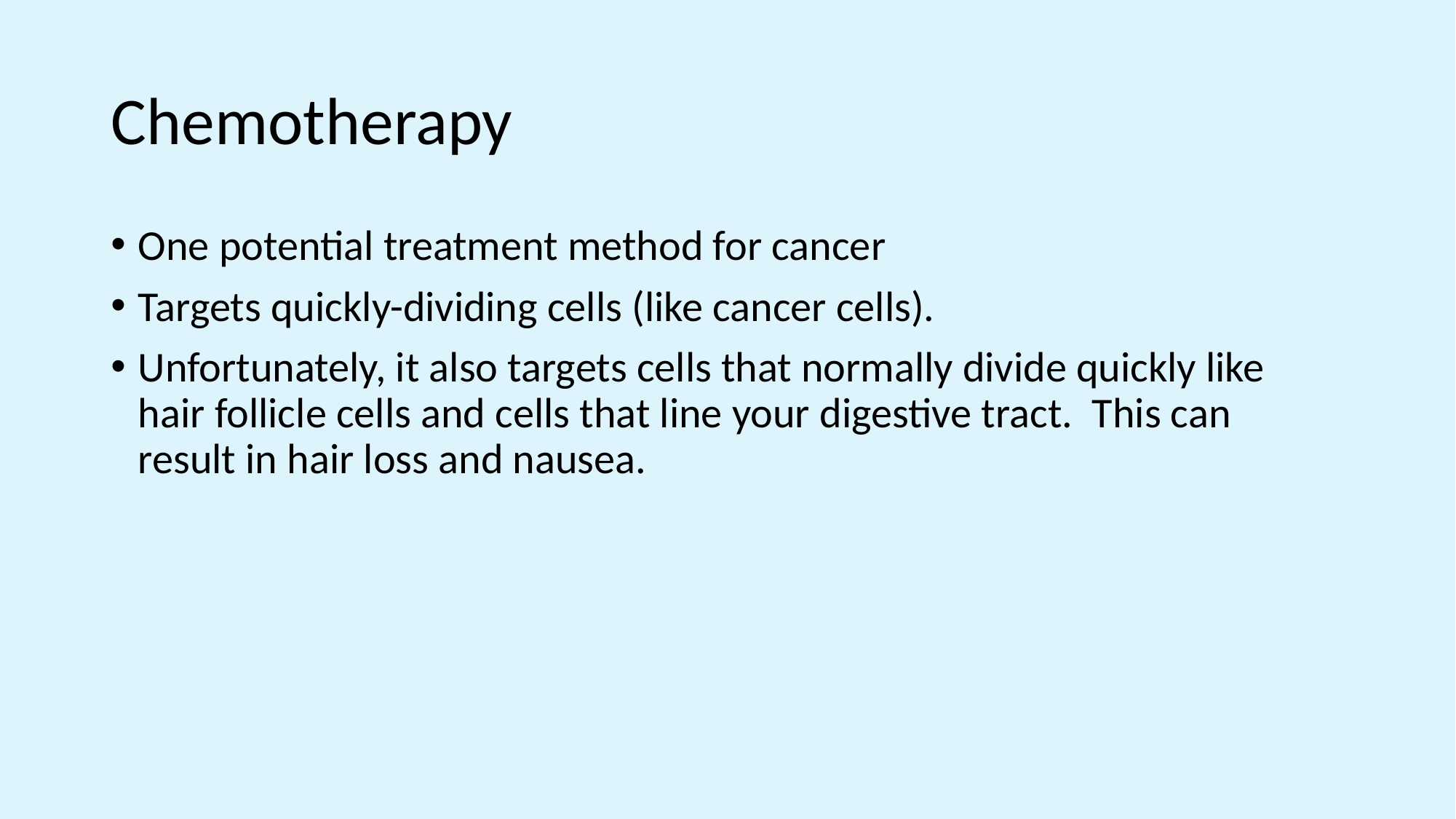

# Chemotherapy
One potential treatment method for cancer
Targets quickly-dividing cells (like cancer cells).
Unfortunately, it also targets cells that normally divide quickly like hair follicle cells and cells that line your digestive tract.  This can result in hair loss and nausea.